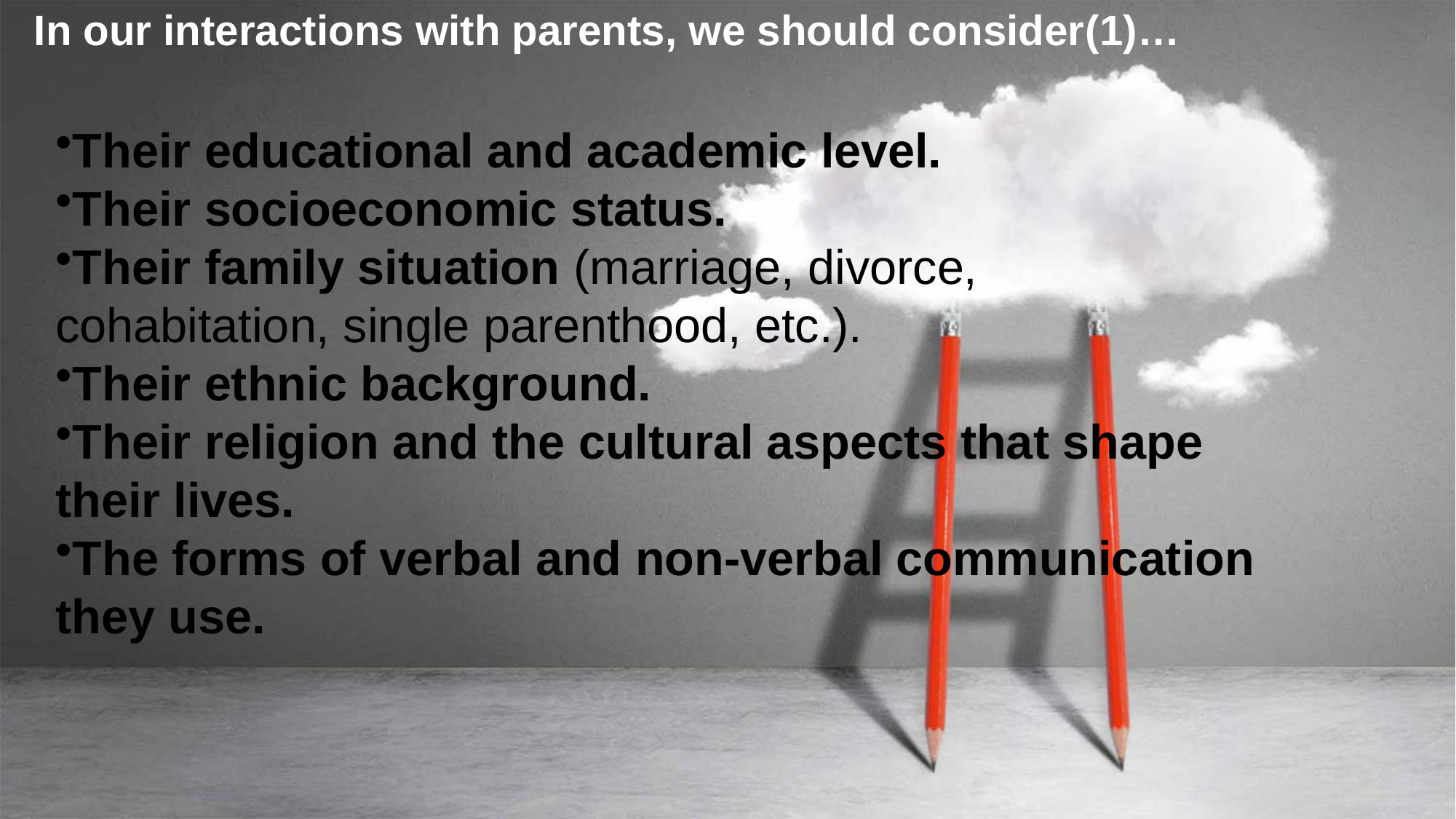

In our interactions with parents, we should consider(1)…

Their educational and academic level.
Their socioeconomic status.
Their family situation (marriage, divorce, cohabitation, single parenthood, etc.).
Their ethnic background.
Their religion and the cultural aspects that shape their lives.
The forms of verbal and non-verbal communication they use.